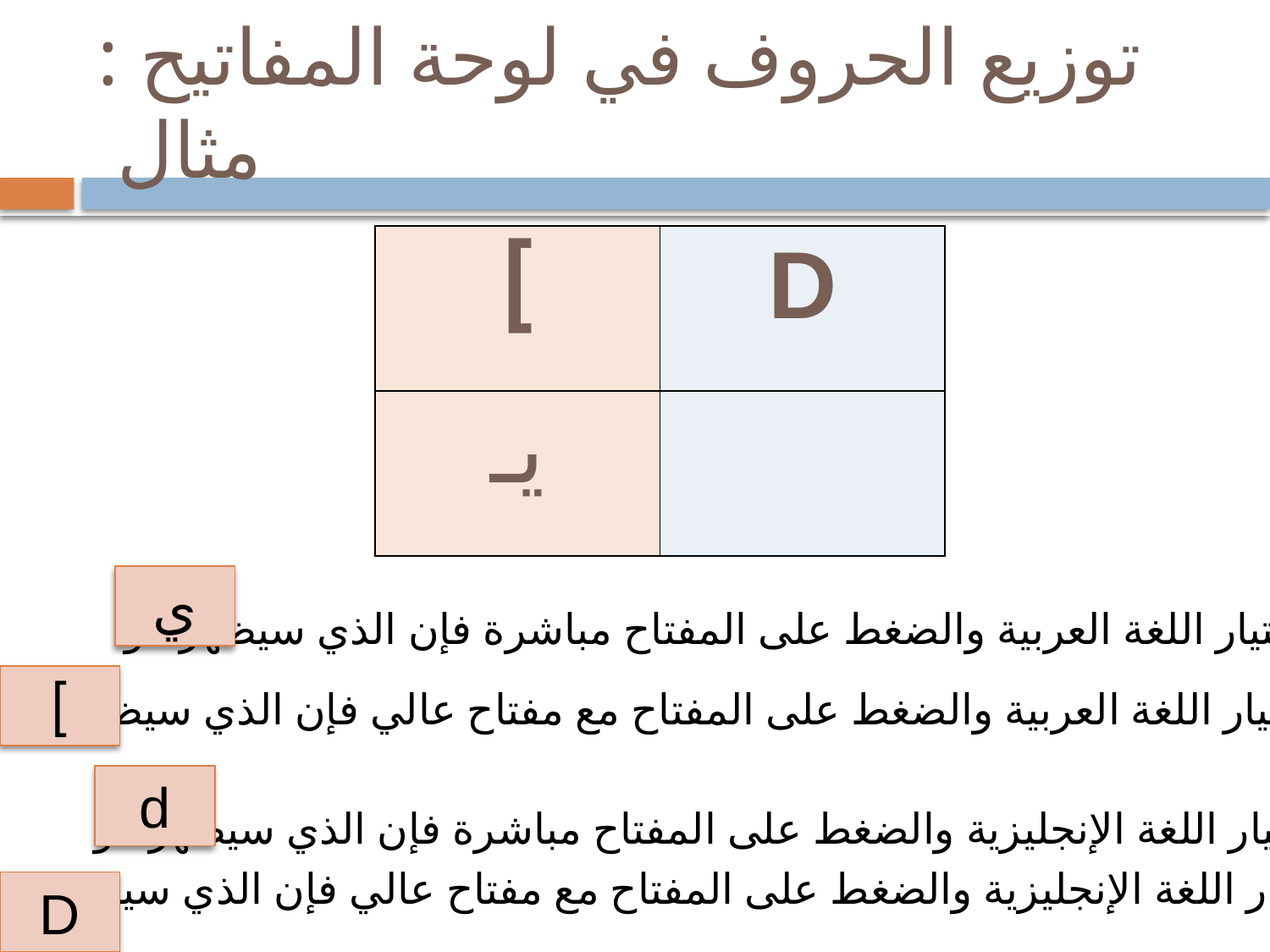

# توزيع الحروف في لوحة المفاتيح : مثال
| ] | D |
| --- | --- |
| يـ |  |
ي
عند اختيار اللغة العربية والضغط على المفتاح مباشرة فإن الذي سيظهر هو
]
عند اختيار اللغة العربية والضغط على المفتاح مع مفتاح عالي فإن الذي سيظهر هو
d
عند اختيار اللغة الإنجليزية والضغط على المفتاح مباشرة فإن الذي سيظهر هو
عند اختيار اللغة الإنجليزية والضغط على المفتاح مع مفتاح عالي فإن الذي سيظهر هو
D